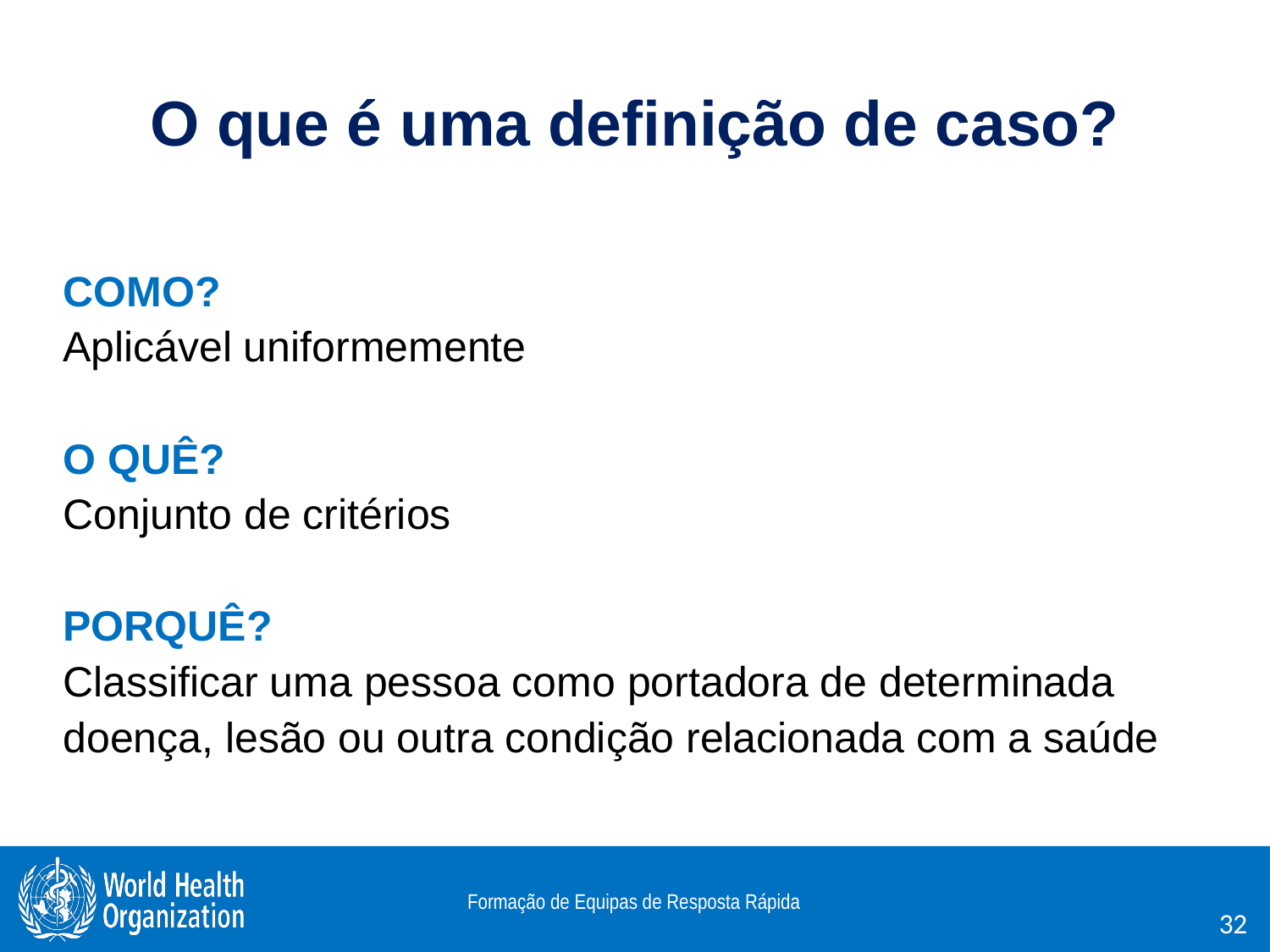

O que é uma definição de caso?
COMO?
Aplicável uniformemente

O QUÊ?
Conjunto de critérios

PORQUÊ?
Classificar uma pessoa como portadora de determinada doença, lesão ou outra condição relacionada com a saúde